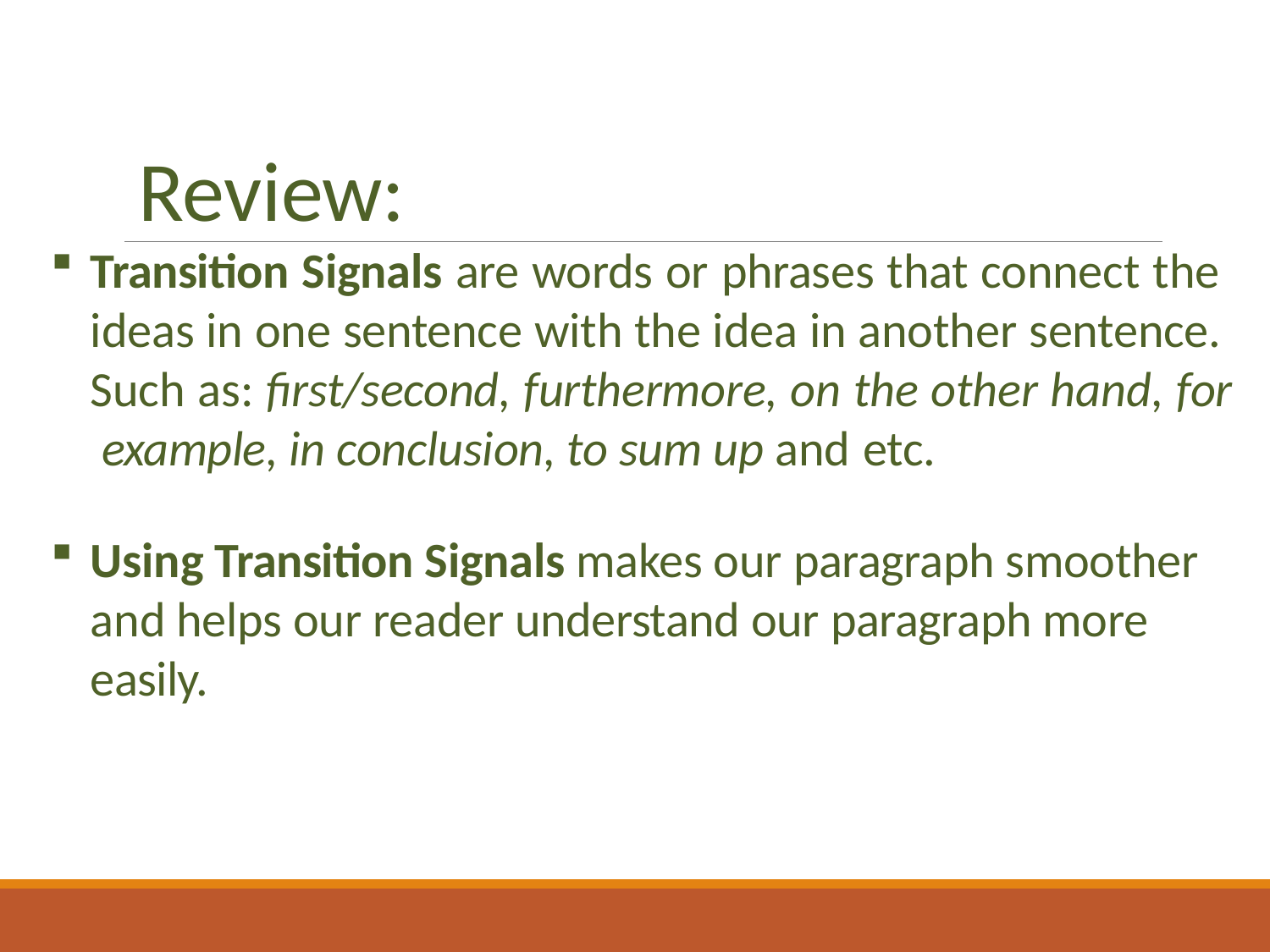

# Review:
Transition Signals are words or phrases that connect the  ideas in one sentence with the idea in another sentence.  Such as: first/second, furthermore, on the other hand, for  example, in conclusion, to sum up and etc.

Using Transition Signals makes our paragraph smoother  and helps our reader understand our paragraph more  easily.